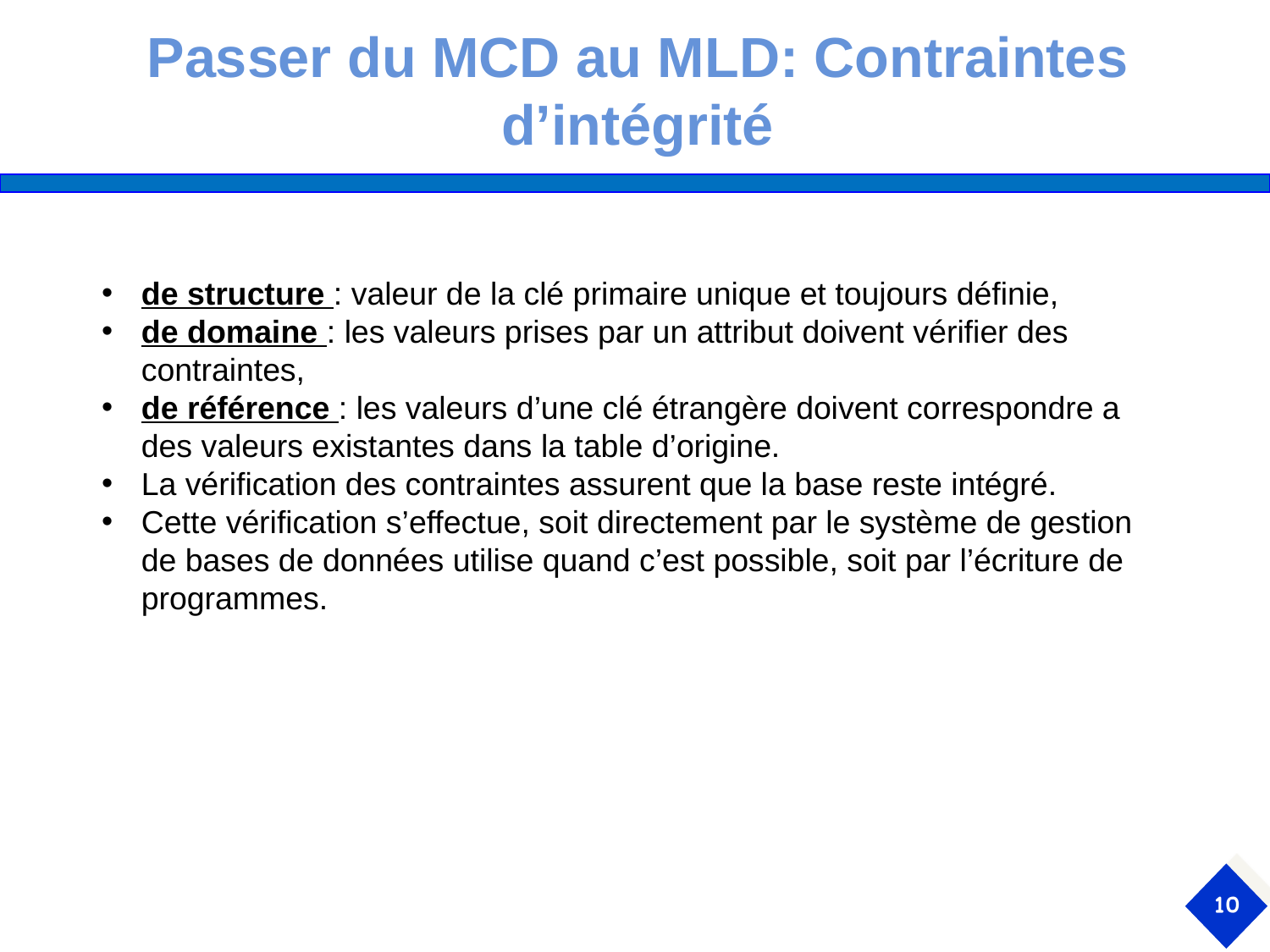

Passer du MCD au MLD: Contraintes d’intégrité
de structure : valeur de la clé primaire unique et toujours définie,
de domaine : les valeurs prises par un attribut doivent vérifier des contraintes,
de référence : les valeurs d’une clé étrangère doivent correspondre a des valeurs existantes dans la table d’origine.
La vérification des contraintes assurent que la base reste intégré.
Cette vérification s’effectue, soit directement par le système de gestion de bases de données utilise quand c’est possible, soit par l’écriture de programmes.